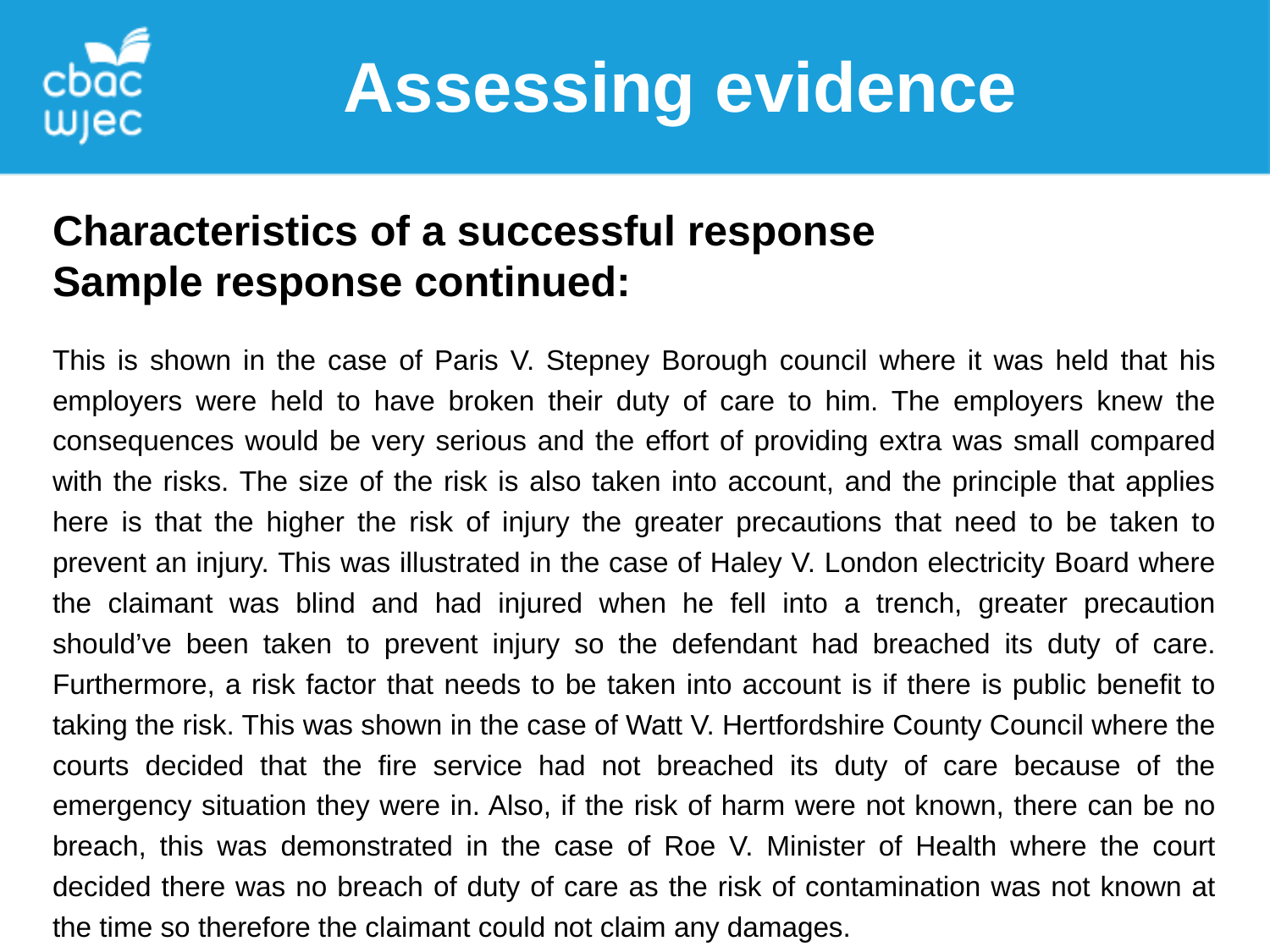

Assessing evidence
Characteristics of a successful response
Sample response continued:

This is shown in the case of Paris V. Stepney Borough council where it was held that his employers were held to have broken their duty of care to him. The employers knew the consequences would be very serious and the effort of providing extra was small compared with the risks. The size of the risk is also taken into account, and the principle that applies here is that the higher the risk of injury the greater precautions that need to be taken to prevent an injury. This was illustrated in the case of Haley V. London electricity Board where the claimant was blind and had injured when he fell into a trench, greater precaution should’ve been taken to prevent injury so the defendant had breached its duty of care. Furthermore, a risk factor that needs to be taken into account is if there is public benefit to taking the risk. This was shown in the case of Watt V. Hertfordshire County Council where the courts decided that the fire service had not breached its duty of care because of the emergency situation they were in. Also, if the risk of harm were not known, there can be no breach, this was demonstrated in the case of Roe V. Minister of Health where the court decided there was no breach of duty of care as the risk of contamination was not known at the time so therefore the claimant could not claim any damages.